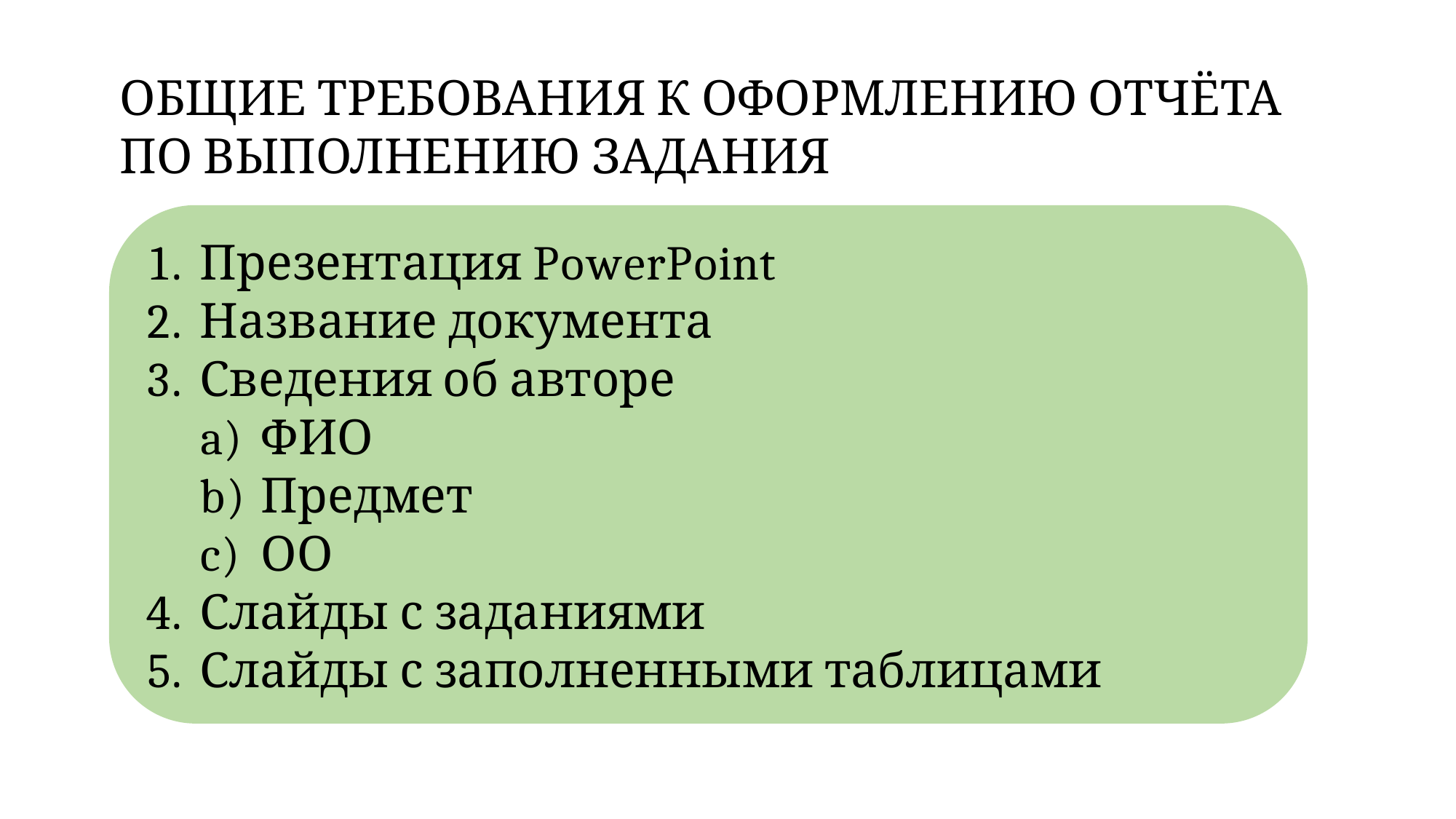

ОБЩИЕ ТРЕБОВАНИЯ К ОФОРМЛЕНИЮ ОТЧЁТА ПО ВЫПОЛНЕНИЮ ЗАДАНИЯ
Презентация PowerPoint
Название документа
Сведения об авторе
ФИО
Предмет
ОО
Слайды с заданиями
Слайды с заполненными таблицами